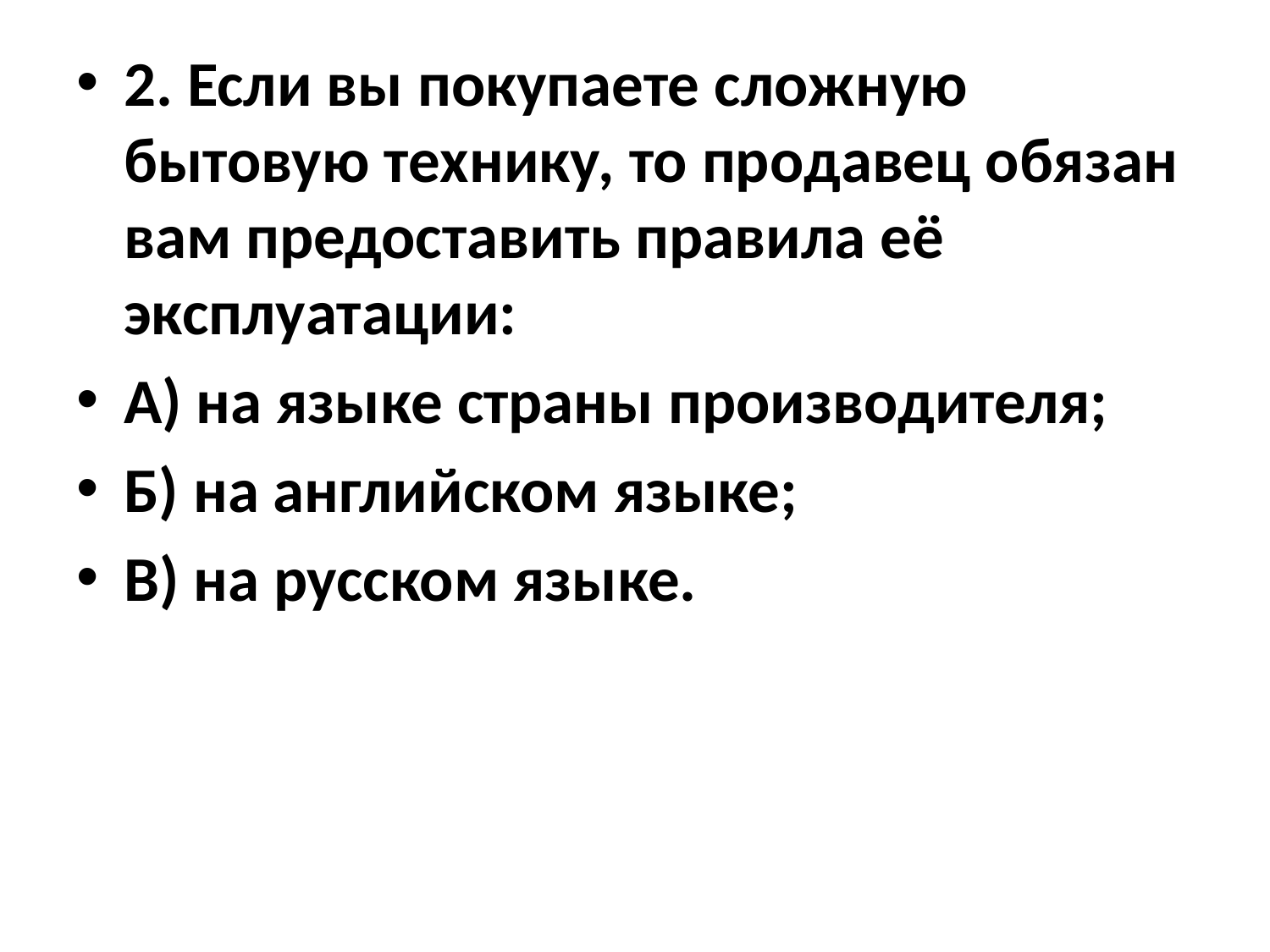

2. Если вы покупаете сложную бытовую технику, то продавец обязан вам предоставить правила её эксплуатации:
А) на языке страны производителя;
Б) на английском языке;
В) на русском языке.

#